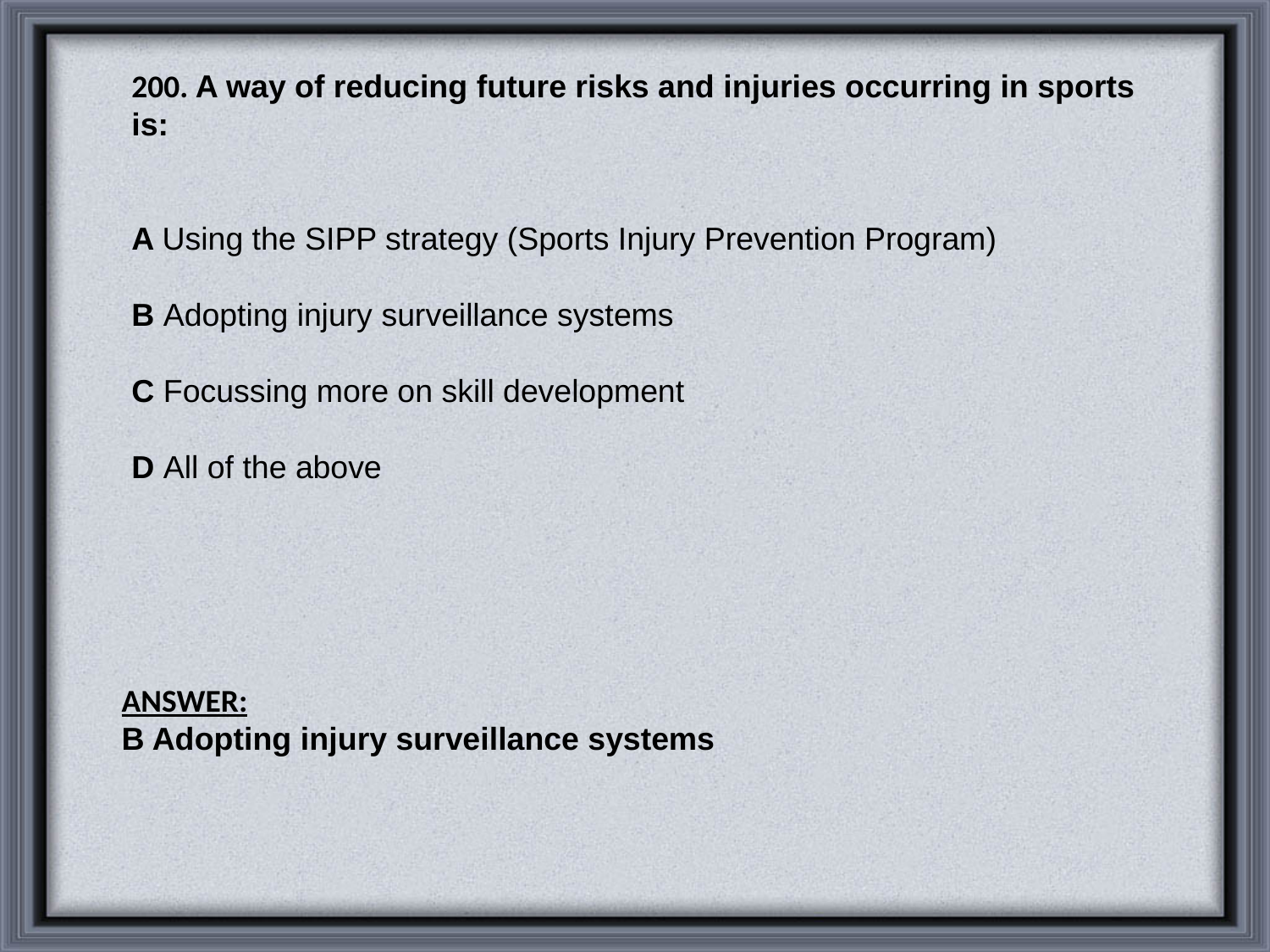

200. A way of reducing future risks and injuries occurring in sports is:

A Using the SIPP strategy (Sports Injury Prevention Program)

B Adopting injury surveillance systems

C Focussing more on skill development

D All of the above

ANSWER:
B Adopting injury surveillance systems